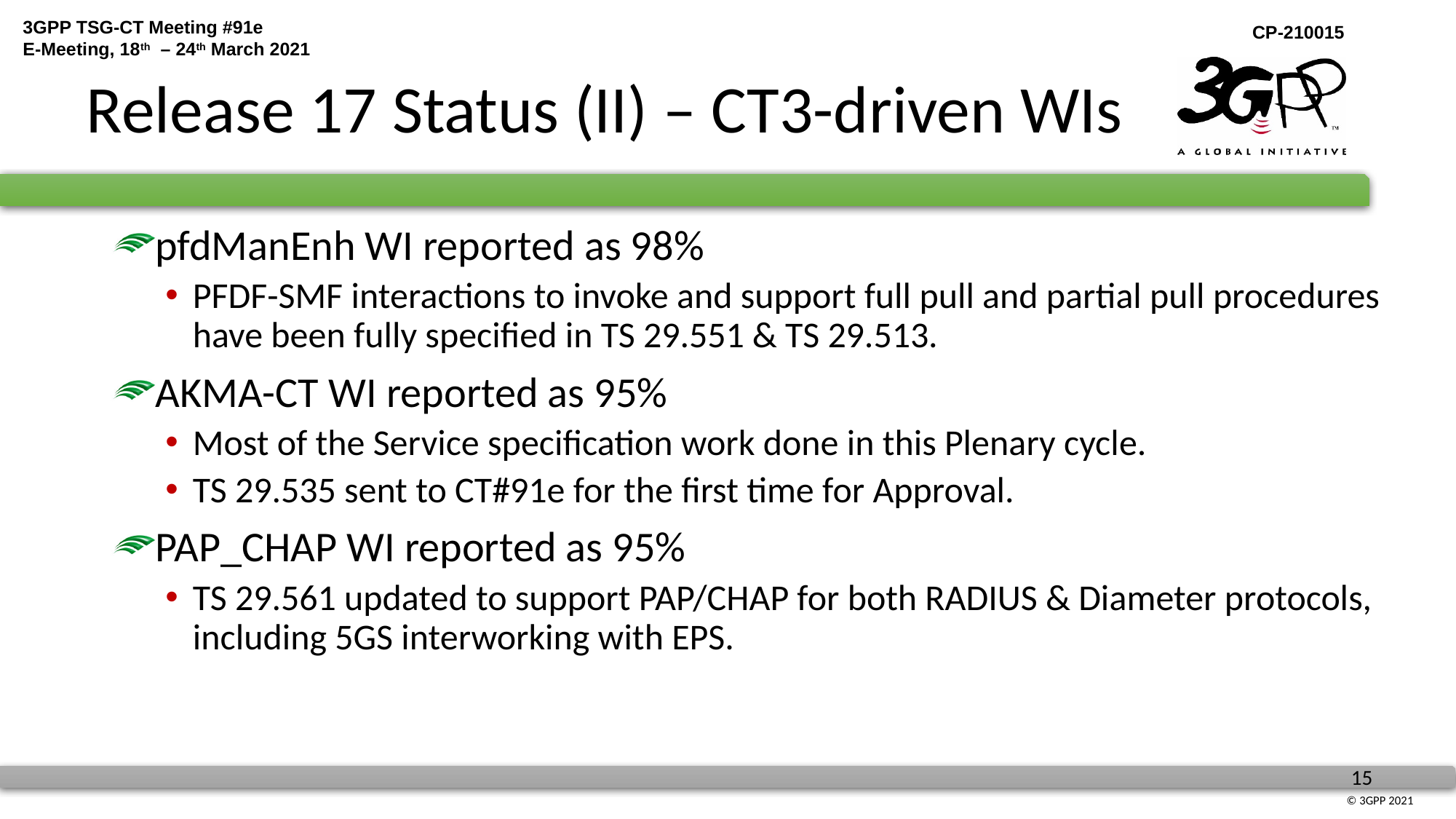

# Release 17 Status (II) – CT3-driven WIs
pfdManEnh WI reported as 98%
PFDF-SMF interactions to invoke and support full pull and partial pull procedures have been fully specified in TS 29.551 & TS 29.513.
AKMA-CT WI reported as 95%
Most of the Service specification work done in this Plenary cycle.
TS 29.535 sent to CT#91e for the first time for Approval.
PAP_CHAP WI reported as 95%
TS 29.561 updated to support PAP/CHAP for both RADIUS & Diameter protocols, including 5GS interworking with EPS.